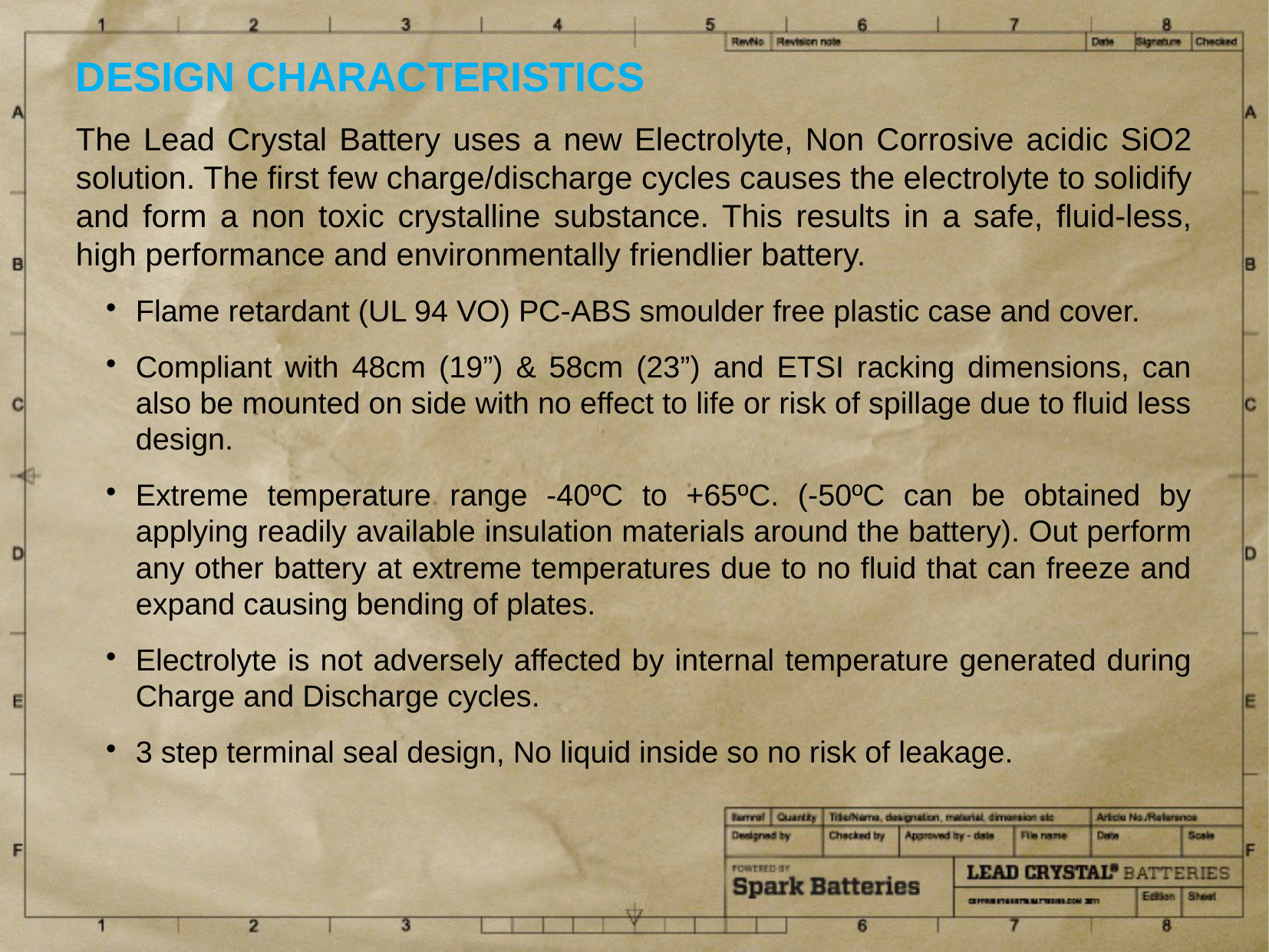

DESIGN CHARACTERISTICS
The Lead Crystal Battery uses a new Electrolyte, Non Corrosive acidic SiO2 solution. The first few charge/discharge cycles causes the electrolyte to solidify and form a non toxic crystalline substance. This results in a safe, fluid-less, high performance and environmentally friendlier battery.
Flame retardant (UL 94 VO) PC-ABS smoulder free plastic case and cover.
Compliant with 48cm (19”) & 58cm (23”) and ETSI racking dimensions, can also be mounted on side with no effect to life or risk of spillage due to fluid less design.
Extreme temperature range -40ºC to +65ºC. (-50ºC can be obtained by applying readily available insulation materials around the battery). Out perform any other battery at extreme temperatures due to no fluid that can freeze and expand causing bending of plates.
Electrolyte is not adversely affected by internal temperature generated during Charge and Discharge cycles.
3 step terminal seal design, No liquid inside so no risk of leakage.